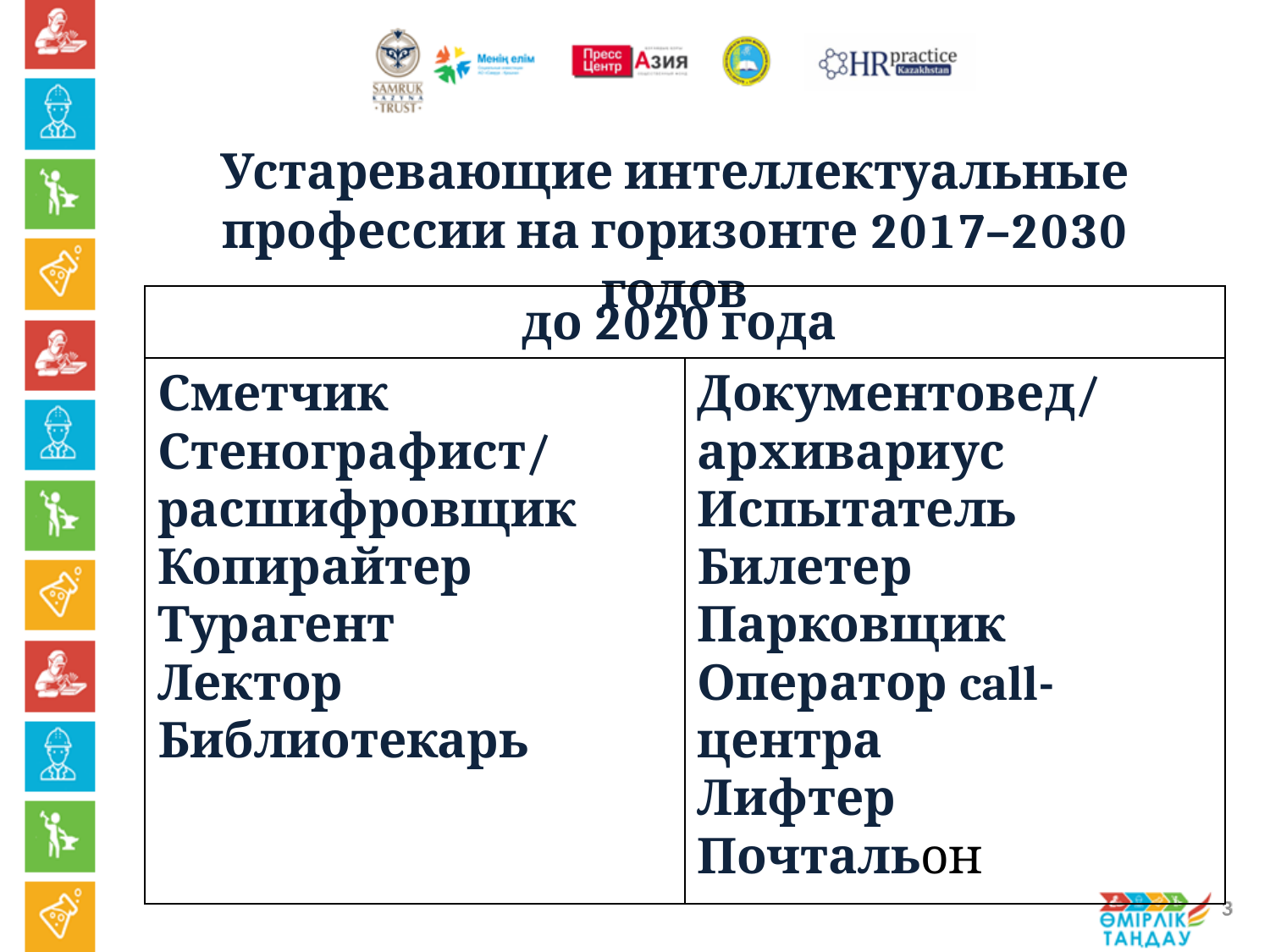

Устаревающие интеллектуальные профессии на горизонте 2017–2030 годов
| до 2020 года |  |
| --- | --- |
| Сметчик Стенографист/ расшифровщик Копирайтер Турагент Лектор Библиотекарь | Документовед/ архивариус Испытатель Билетер Парковщик Оператор call-центра Лифтер Почтальон |
3